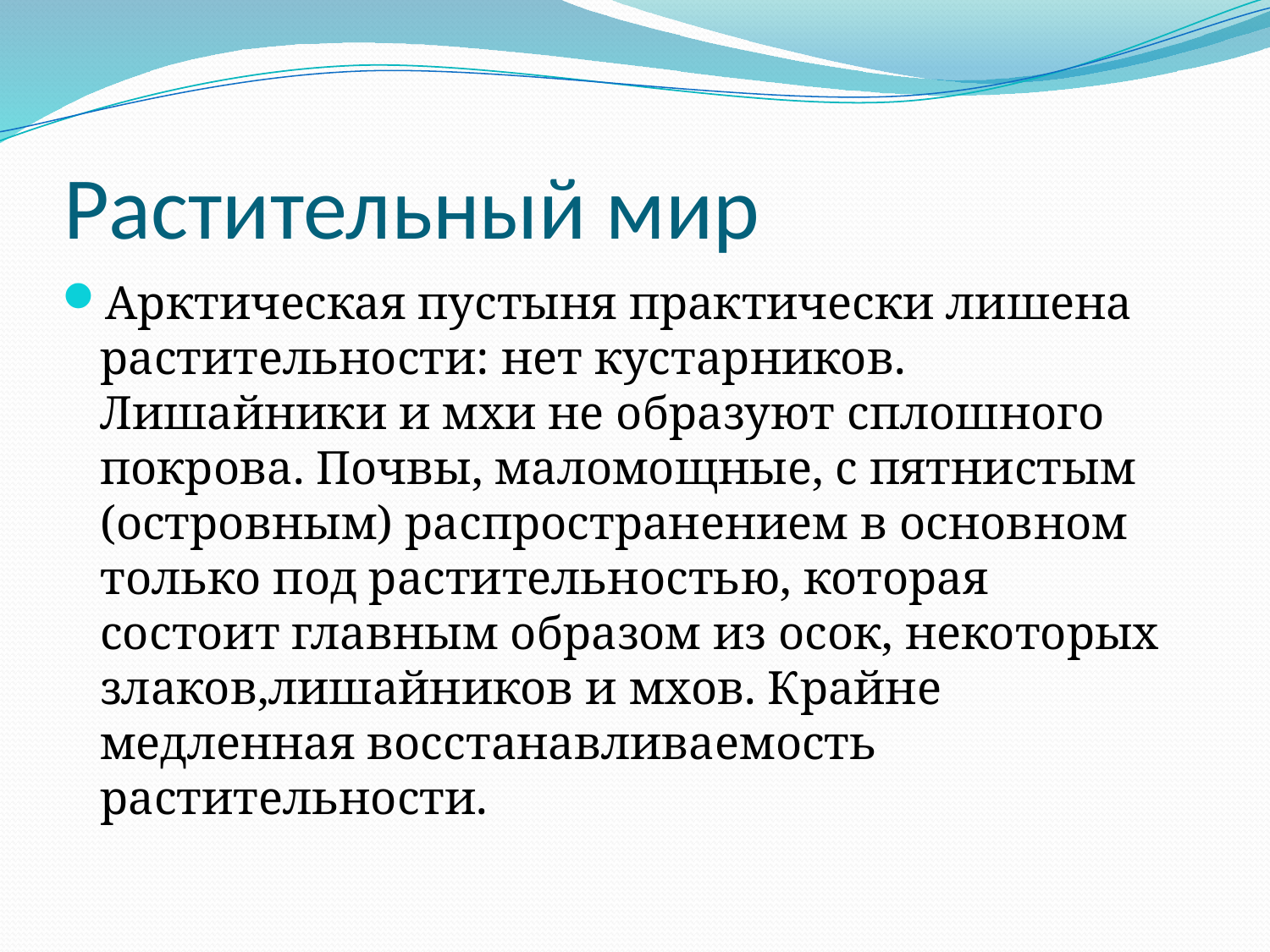

# Растительный мир
Арктическая пустыня практически лишена растительности: нет кустарников. Лишайники и мхи не образуют сплошного покрова. Почвы, маломощные, с пятнистым (островным) распространением в основном только под растительностью, которая состоит главным образом из осок, некоторых злаков,лишайников и мхов. Крайне медленная восстанавливаемость растительности.